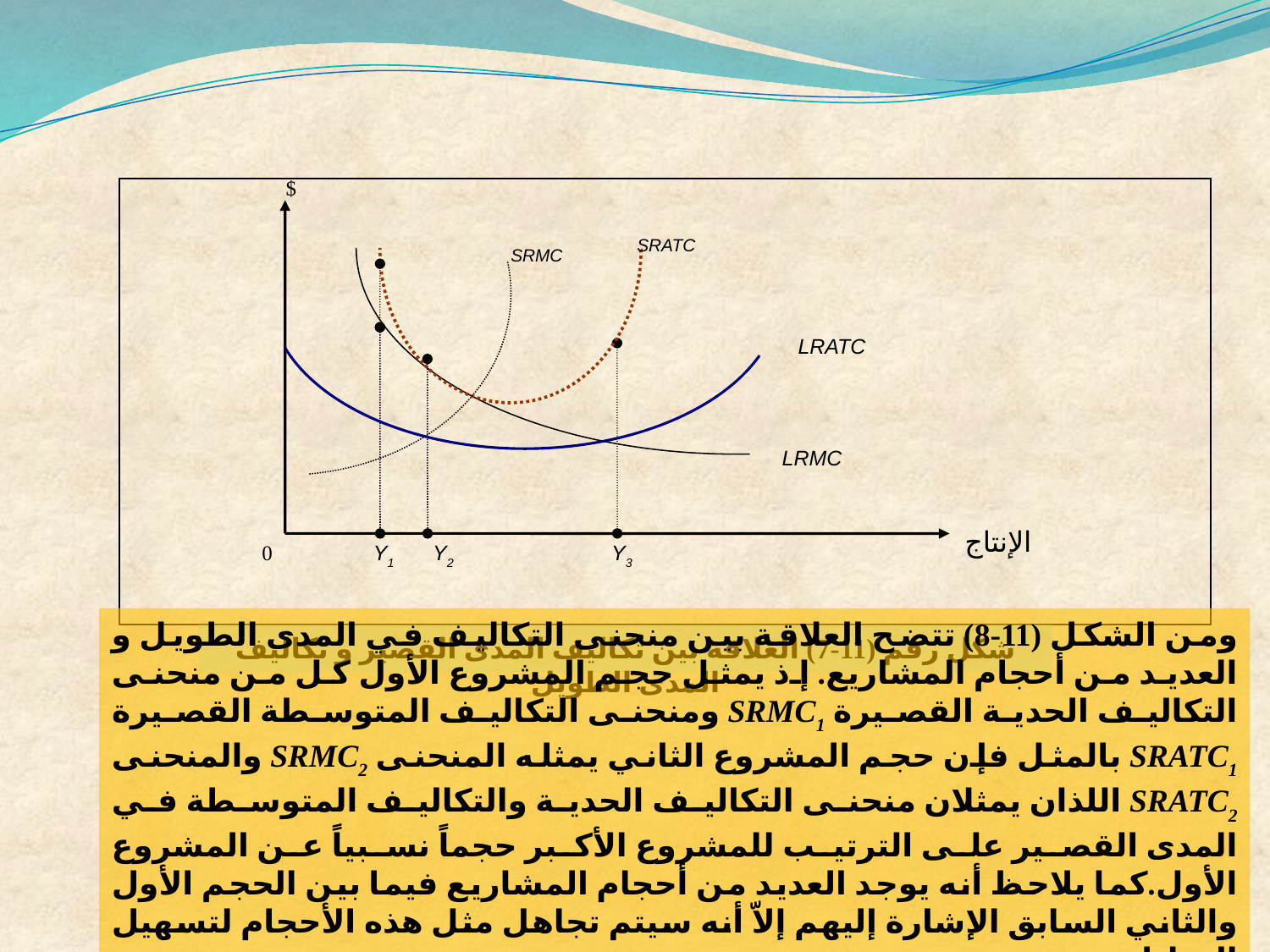

$

SRATC
SRMC

LRATC

LRMC
الإنتاج
0

Y1
Y2
Y3
شكل رقم (11-7) العلاقة بين تكاليف المدى القصير و تكاليف المدى الطويل
ومن الشكل (11-8) تتضح العلاقة بين منحنى التكاليف في المدى الطويل و العديد من أحجام المشاريع. إذ يمثل حجم المشروع الأول كل من منحنى التكاليف الحدية القصيرة SRMC1 ومنحنى التكاليف المتوسطة القصيرة SRATC1 بالمثل فإن حجم المشروع الثاني يمثله المنحنى SRMC2 والمنحنى SRATC2 اللذان يمثلان منحنى التكاليف الحدية والتكاليف المتوسطة في المدى القصير على الترتيب للمشروع الأكبر حجماً نسبياً عن المشروع الأول.كما يلاحظ أنه يوجد العديد من أحجام المشاريع فيما بين الحجم الأول والثاني السابق الإشارة إليهم إلاّ أنه سيتم تجاهل مثل هذه الأحجام لتسهيل التحليل.